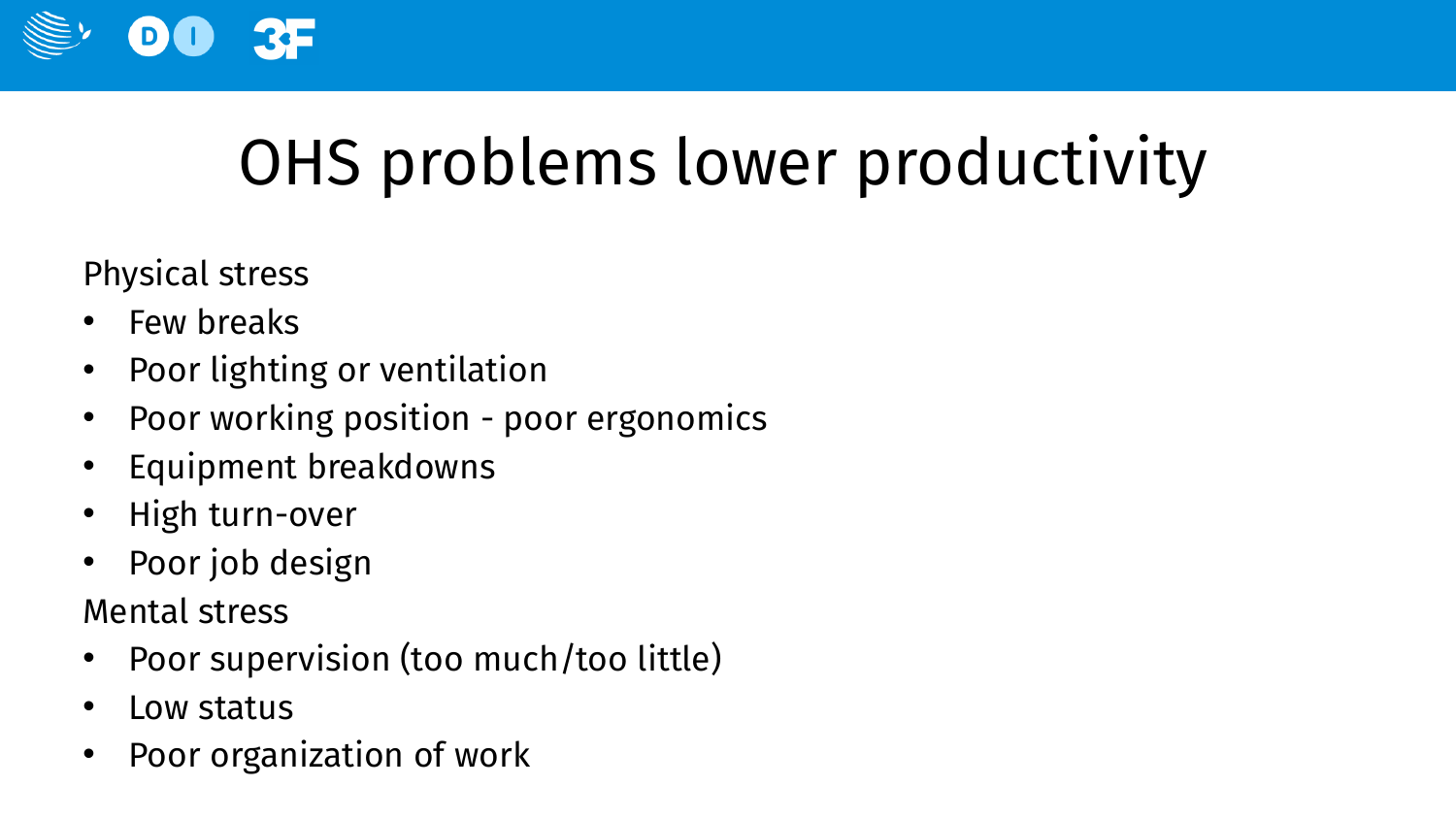

# OHS problems lower productivity
Physical stress
Few breaks
Poor lighting or ventilation
Poor working position - poor ergonomics
Equipment breakdowns
High turn-over
Poor job design
Mental stress
Poor supervision (too much/too little)
Low status
Poor organization of work